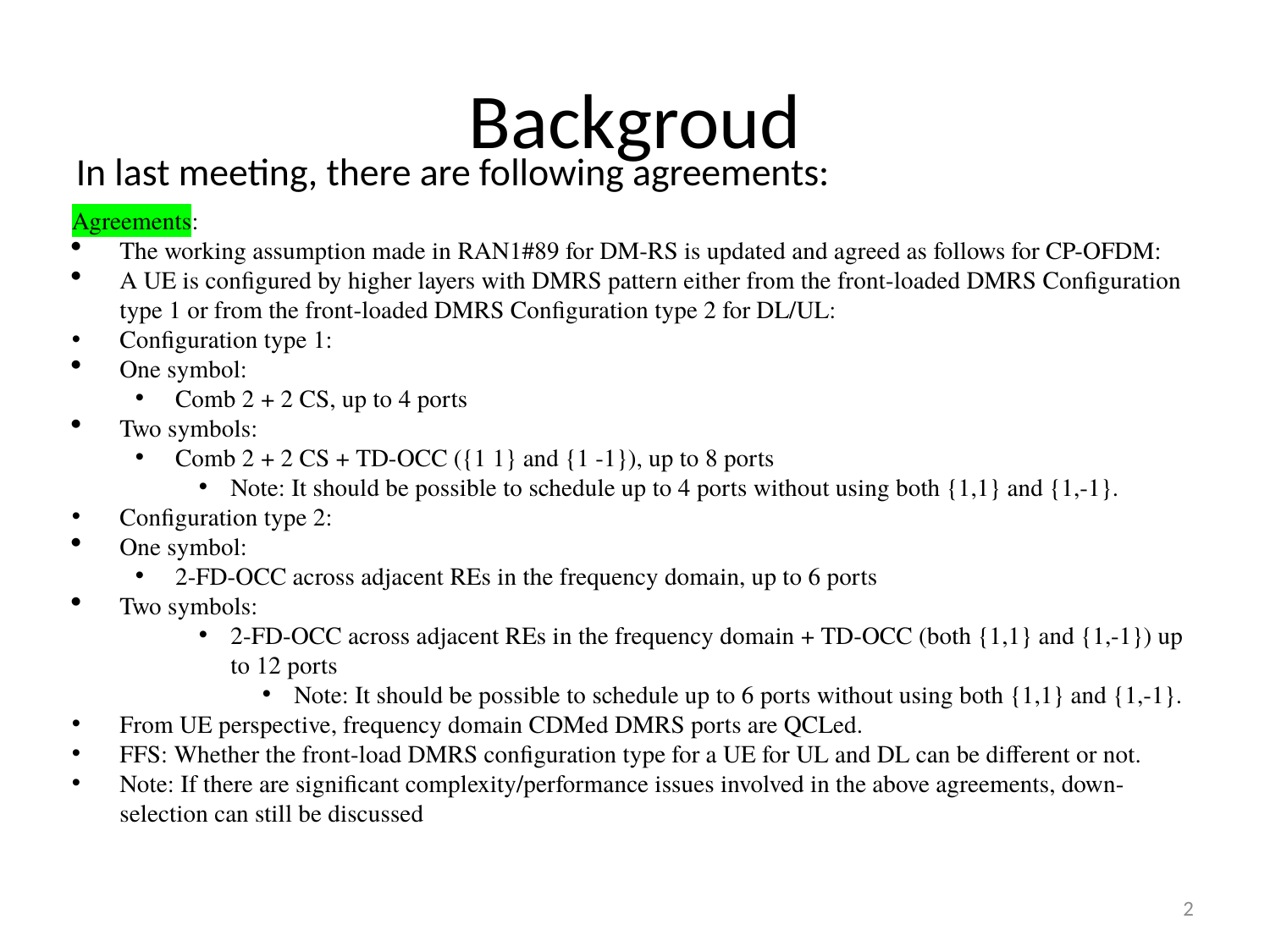

# Backgroud

In last meeting, there are following agreements:
Agreements:
The working assumption made in RAN1#89 for DM-RS is updated and agreed as follows for CP-OFDM:
A UE is configured by higher layers with DMRS pattern either from the front-loaded DMRS Configuration type 1 or from the front-loaded DMRS Configuration type 2 for DL/UL:
Configuration type 1:
One symbol:
Comb 2 + 2 CS, up to 4 ports
Two symbols:
Comb 2 + 2 CS + TD-OCC ({1 1} and {1 -1}), up to 8 ports
Note: It should be possible to schedule up to 4 ports without using both {1,1} and {1,-1}.
Configuration type 2:
One symbol:
2-FD-OCC across adjacent REs in the frequency domain, up to 6 ports
Two symbols:
2-FD-OCC across adjacent REs in the frequency domain + TD-OCC (both {1,1} and {1,-1}) up to 12 ports
Note: It should be possible to schedule up to 6 ports without using both {1,1} and {1,-1}.
From UE perspective, frequency domain CDMed DMRS ports are QCLed.
FFS: Whether the front-load DMRS configuration type for a UE for UL and DL can be different or not.
Note: If there are significant complexity/performance issues involved in the above agreements, down-selection can still be discussed
2